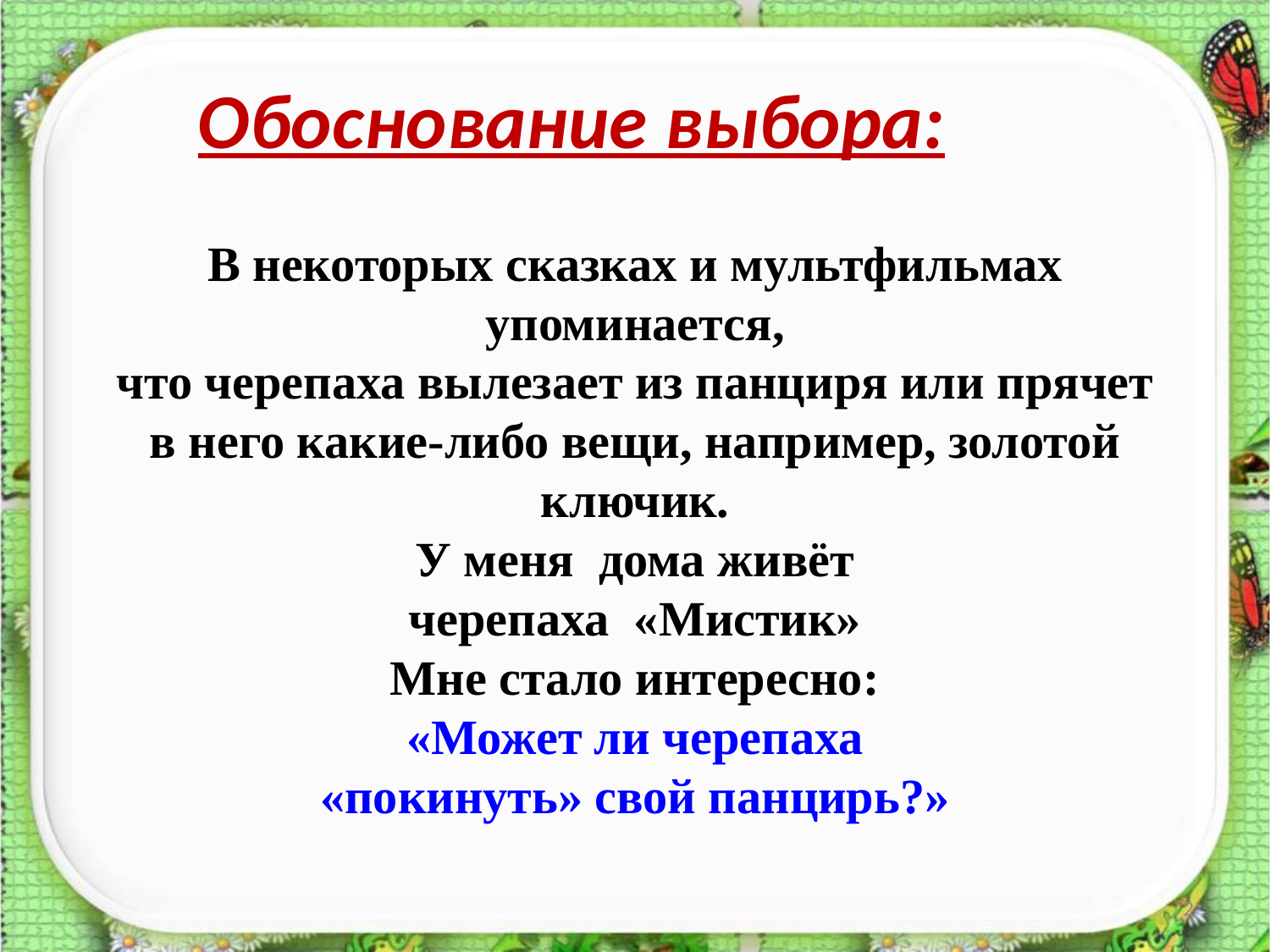

Обоснование выбора:

В некоторых сказках и мультфильмах упоминается,
 что черепаха вылезает из панциря или прячет
в него какие-либо вещи, например, золотой ключик.
 У меня  дома живёт
черепаха  «Мистик»
Мне стало интересно:
 «Может ли черепаха
«покинуть» свой панцирь?»
2